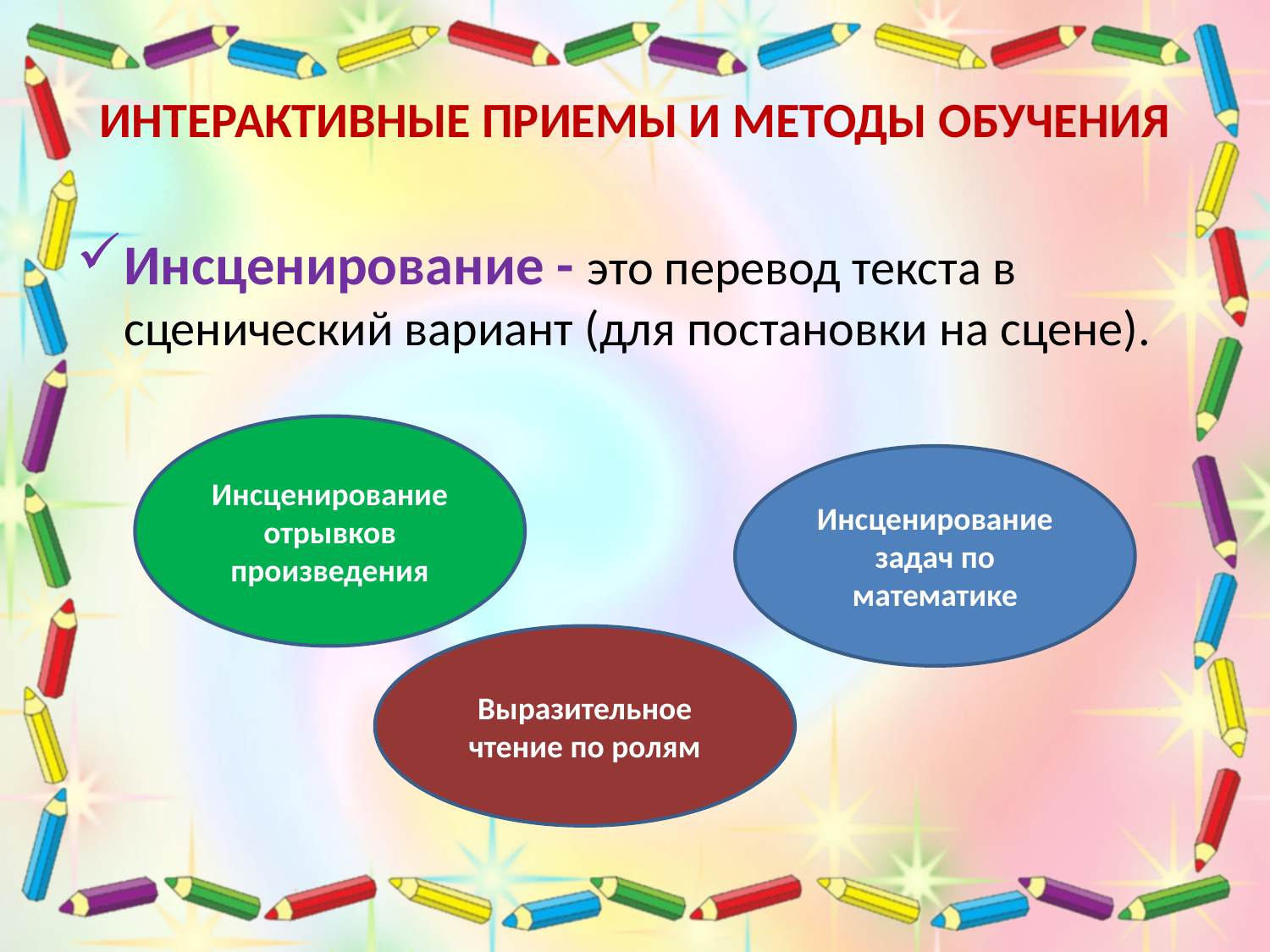

# Интерактивные приемы и методы обучения
Инсценирование - это перевод текста в сценический вариант (для постановки на сцене).

Инсценирование отрывков произведения
Инсценирование задач по математике
Выразительное чтение по ролям